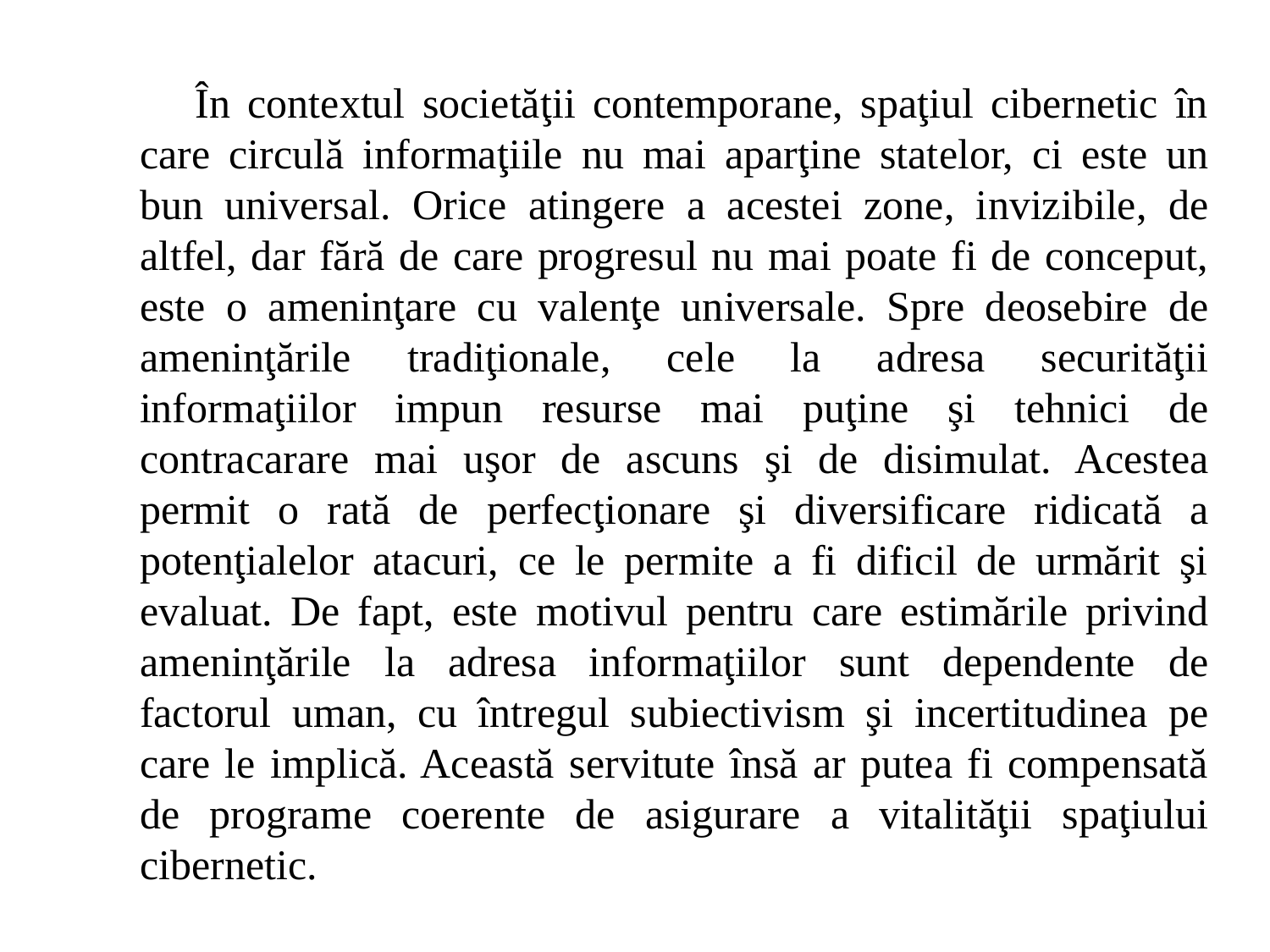

În contextul societăţii contemporane, spaţiul cibernetic în care circulă informaţiile nu mai aparţine statelor, ci este un bun universal. Orice atingere a acestei zone, invizibile, de altfel, dar fără de care progresul nu mai poate fi de conceput, este o ameninţare cu valenţe universale. Spre deosebire de ameninţările tradiţionale, cele la adresa securităţii informaţiilor impun resurse mai puţine şi tehnici de contracarare mai uşor de ascuns şi de disimulat. Acestea permit o rată de perfecţionare şi diversificare ridicată a potenţialelor atacuri, ce le permite a fi dificil de urmărit şi evaluat. De fapt, este motivul pentru care estimările privind ameninţările la adresa informaţiilor sunt dependente de factorul uman, cu întregul subiectivism şi incertitudinea pe care le implică. Această servitute însă ar putea fi compensată de programe coerente de asigurare a vitalităţii spaţiului cibernetic.